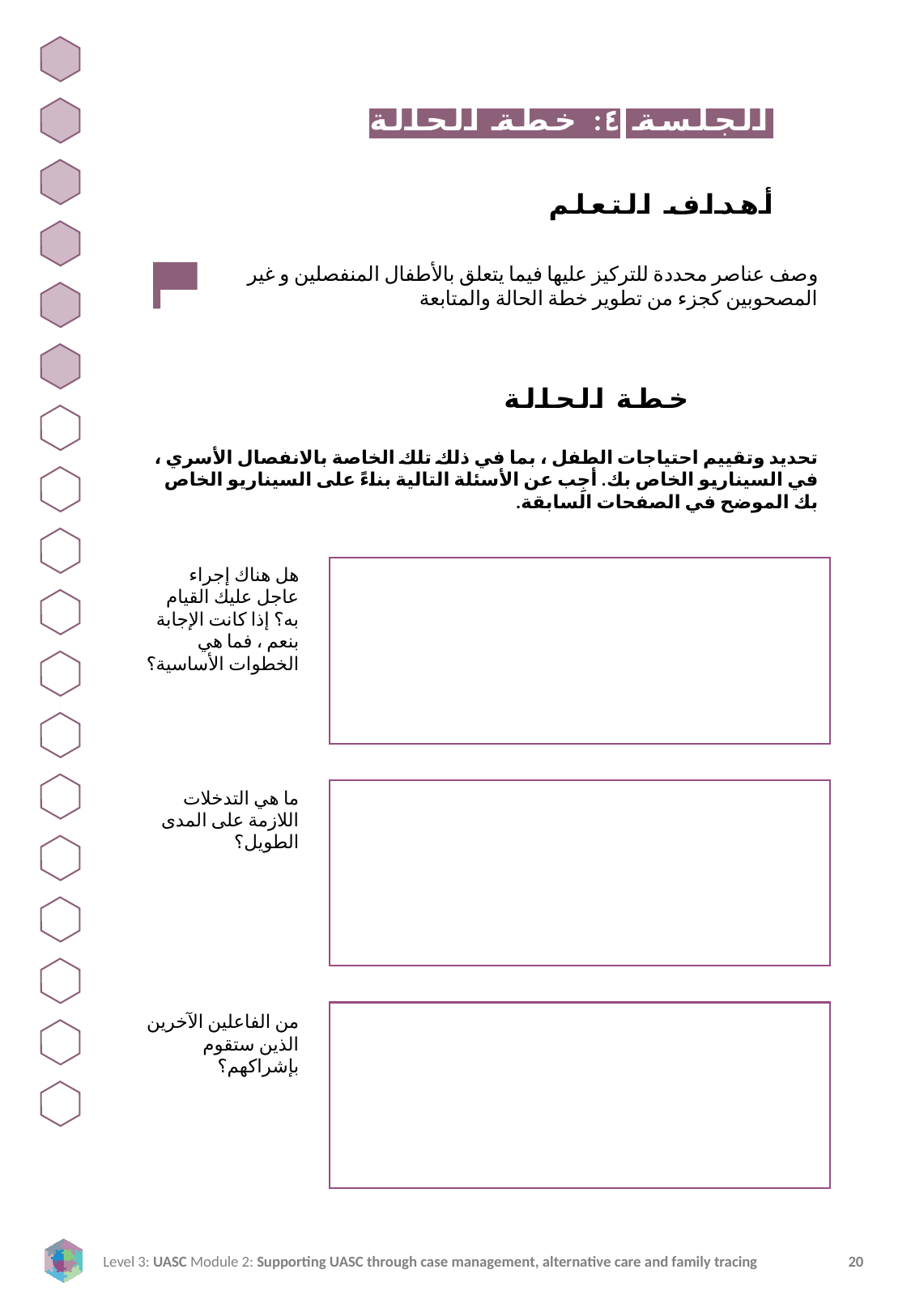

الجلسة ٤: خطة الحالة

أهداف التعلم

وصف عناصر محددة للتركيز عليها فيما يتعلق بالأطفال المنفصلين و غير المصحوبين كجزء من تطوير خطة الحالة والمتابعة

خطة الحالة

تحديد وتقييم احتياجات الطفل ، بما في ذلك تلك الخاصة بالانفصال الأسري ، في السيناريو الخاص بك. أجِب عن الأسئلة التالية بناءً على السيناريو الخاص بك الموضح في الصفحات السابقة.

هل هناك إجراء عاجل عليك القيام به؟ إذا كانت الإجابة بنعم ، فما هي الخطوات الأساسية؟

ما هي التدخلات اللازمة على المدى الطويل؟

من الفاعلين الآخرين الذين ستقوم بإشراكهم؟